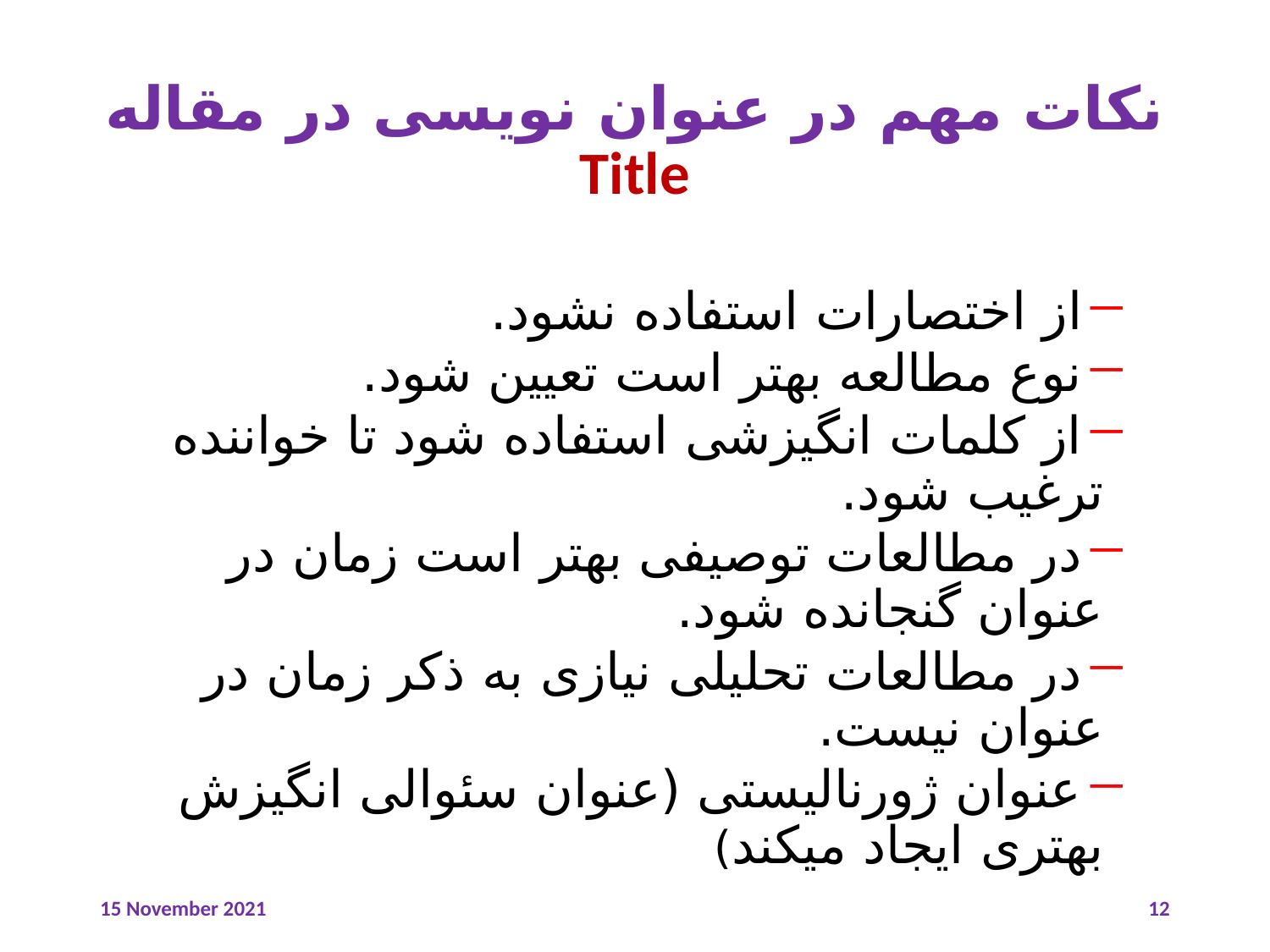

# نکات مهم در عنوان نویسی در مقاله Title
از اختصارات استفاده نشود.
نوع مطالعه بهتر است تعیین شود.
از کلمات انگیزشی استفاده شود تا خواننده ترغیب شود.
در مطالعات توصیفی بهتر است زمان در عنوان گنجانده شود.
در مطالعات تحلیلی نیازی به ذکر زمان در عنوان نیست.
عنوان ژورنالیستی (عنوان سئوالی انگیزش بهتری ایجاد میکند)

15 November 2021
salman.khazaei61@gmail.com
12